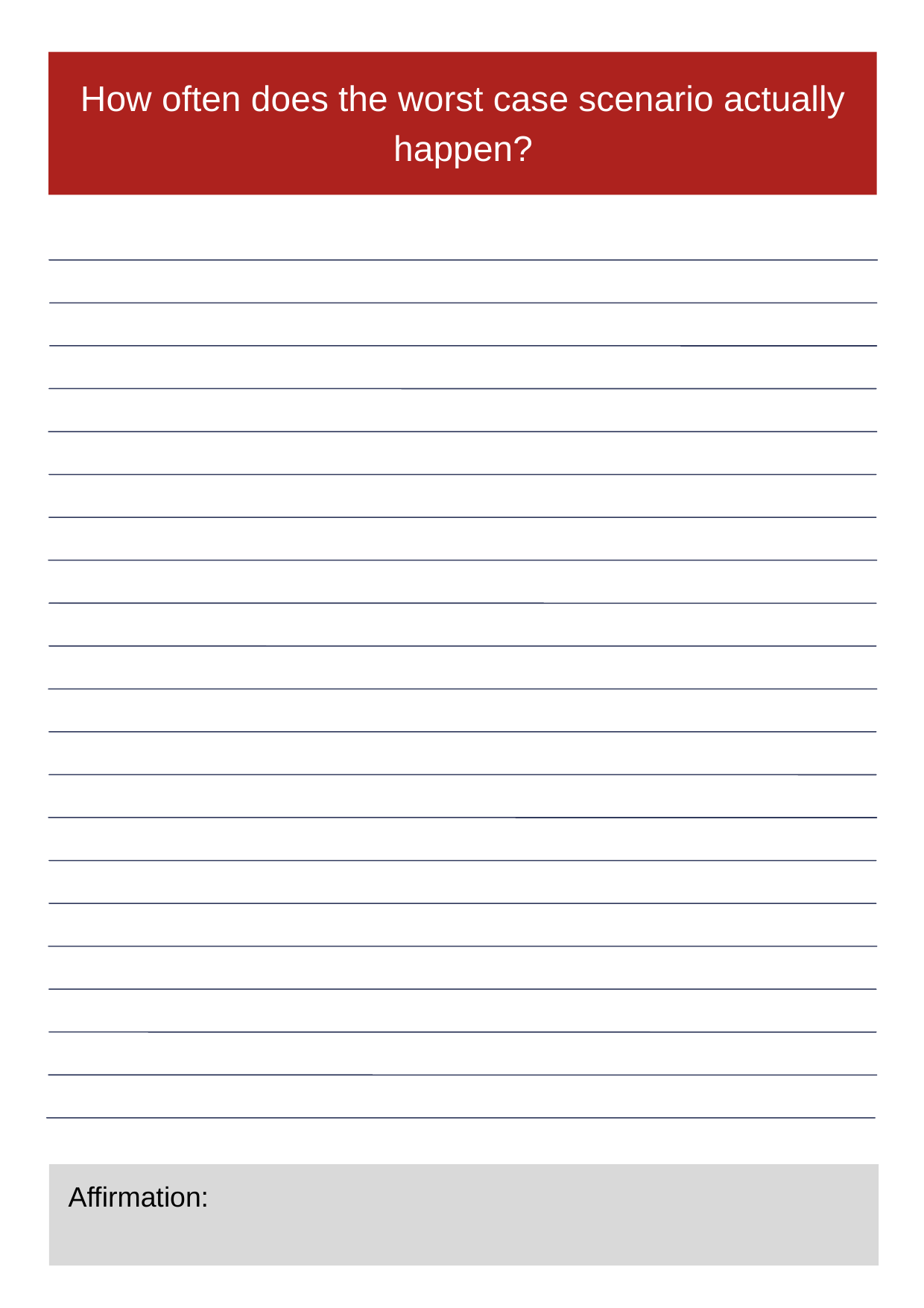

How often does the worst case scenario actually happen?

Affirmation: